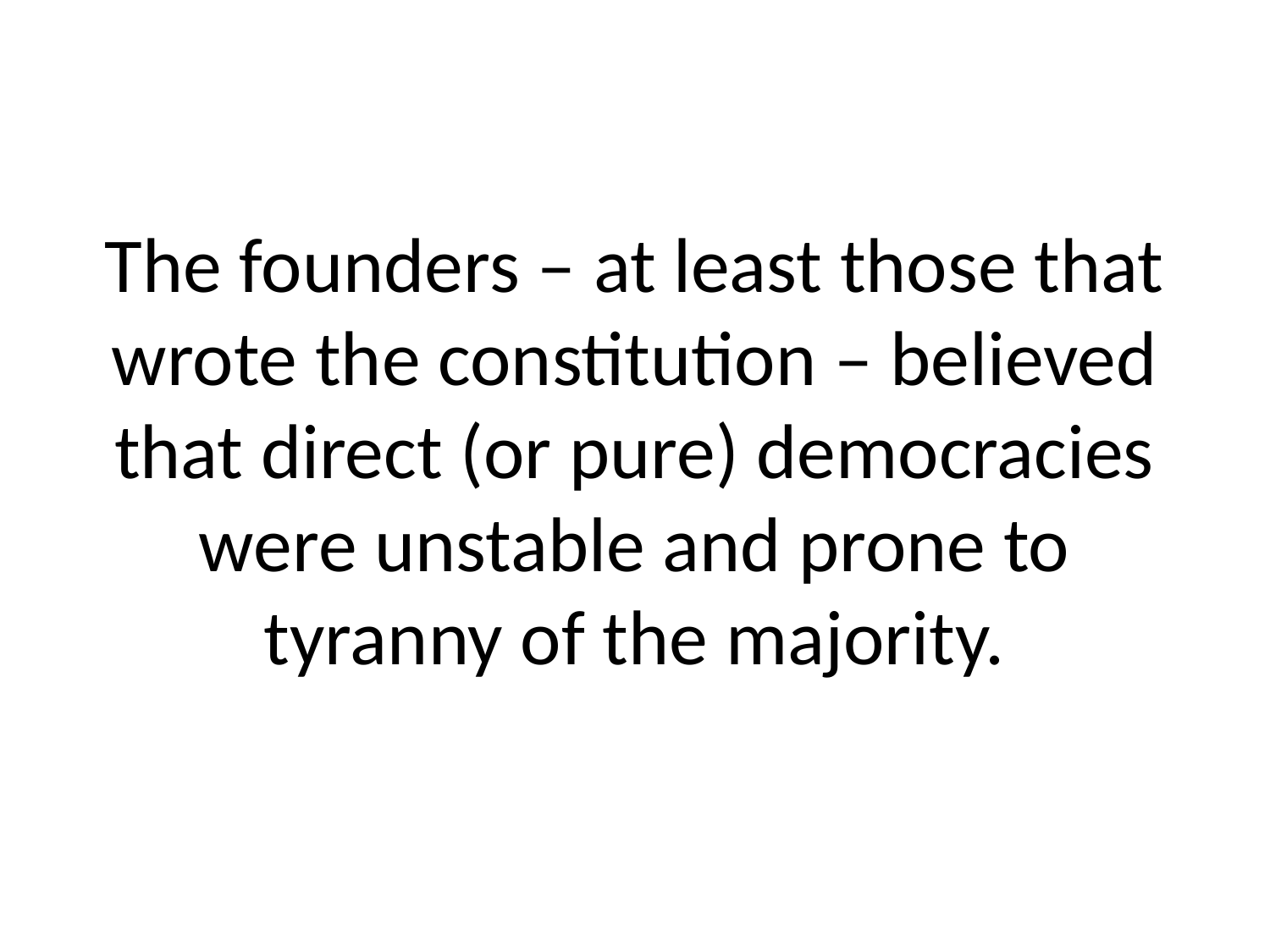

# The founders – at least those that wrote the constitution – believed that direct (or pure) democracies were unstable and prone to tyranny of the majority.